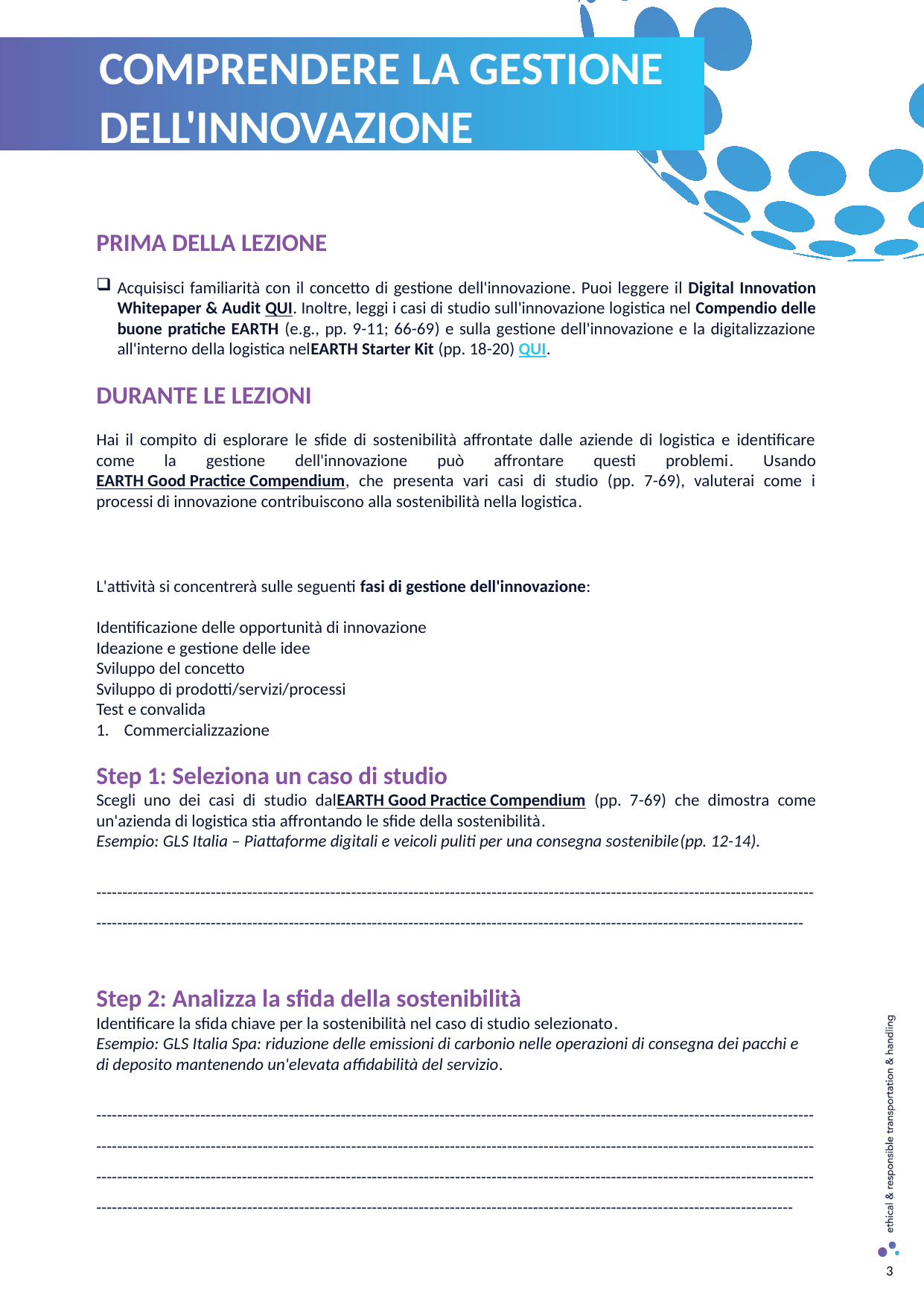

COMPRENDERE LA GESTIONE DELL'INNOVAZIONE
PRIMA DELLA LEZIONE

Acquisisci familiarità con il concetto di gestione dell'innovazione. Puoi leggere il Digital Innovation Whitepaper & Audit QUI. Inoltre, leggi i casi di studio sull'innovazione logistica nel Compendio delle buone pratiche EARTH (e.g., pp. 9-11; 66-69) e sulla gestione dell'innovazione e la digitalizzazione all'interno della logistica nelEARTH Starter Kit (pp. 18-20) QUI.

DURANTE LE LEZIONI

Hai il compito di esplorare le sfide di sostenibilità affrontate dalle aziende di logistica e identificare come la gestione dell'innovazione può affrontare questi problemi. Usando EARTH Good Practice Compendium, che presenta vari casi di studio (pp. 7-69), valuterai come i processi di innovazione contribuiscono alla sostenibilità nella logistica.

L'attività si concentrerà sulle seguenti fasi di gestione dell'innovazione:

Identificazione delle opportunità di innovazione
Ideazione e gestione delle idee
Sviluppo del concetto
Sviluppo di prodotti/servizi/processi
Test e convalida
Commercializzazione

Step 1: Seleziona un caso di studio
Scegli uno dei casi di studio dalEARTH Good Practice Compendium (pp. 7-69) che dimostra come un'azienda di logistica stia affrontando le sfide della sostenibilità.
Esempio: GLS Italia – Piattaforme digitali e veicoli puliti per una consegna sostenibile(pp. 12-14).

----------------------------------------------------------------------------------------------------------------------------------------------------------------------------------------------------------------------------------------------------------------------------------

Step 2: Analizza la sfida della sostenibilità
Identificare la sfida chiave per la sostenibilità nel caso di studio selezionato.
Esempio: GLS Italia Spa: riduzione delle emissioni di carbonio nelle operazioni di consegna dei pacchi e di deposito mantenendo un'elevata affidabilità del servizio.

--------------------------------------------------------------------------------------------------------------------------------------------------------------------------------------------------------------------------------------------------------------------------------------------------------------------------------------------------------------------------------------------------------------------------------------------------------------------------------------------------------------------------------------------------------------------
3